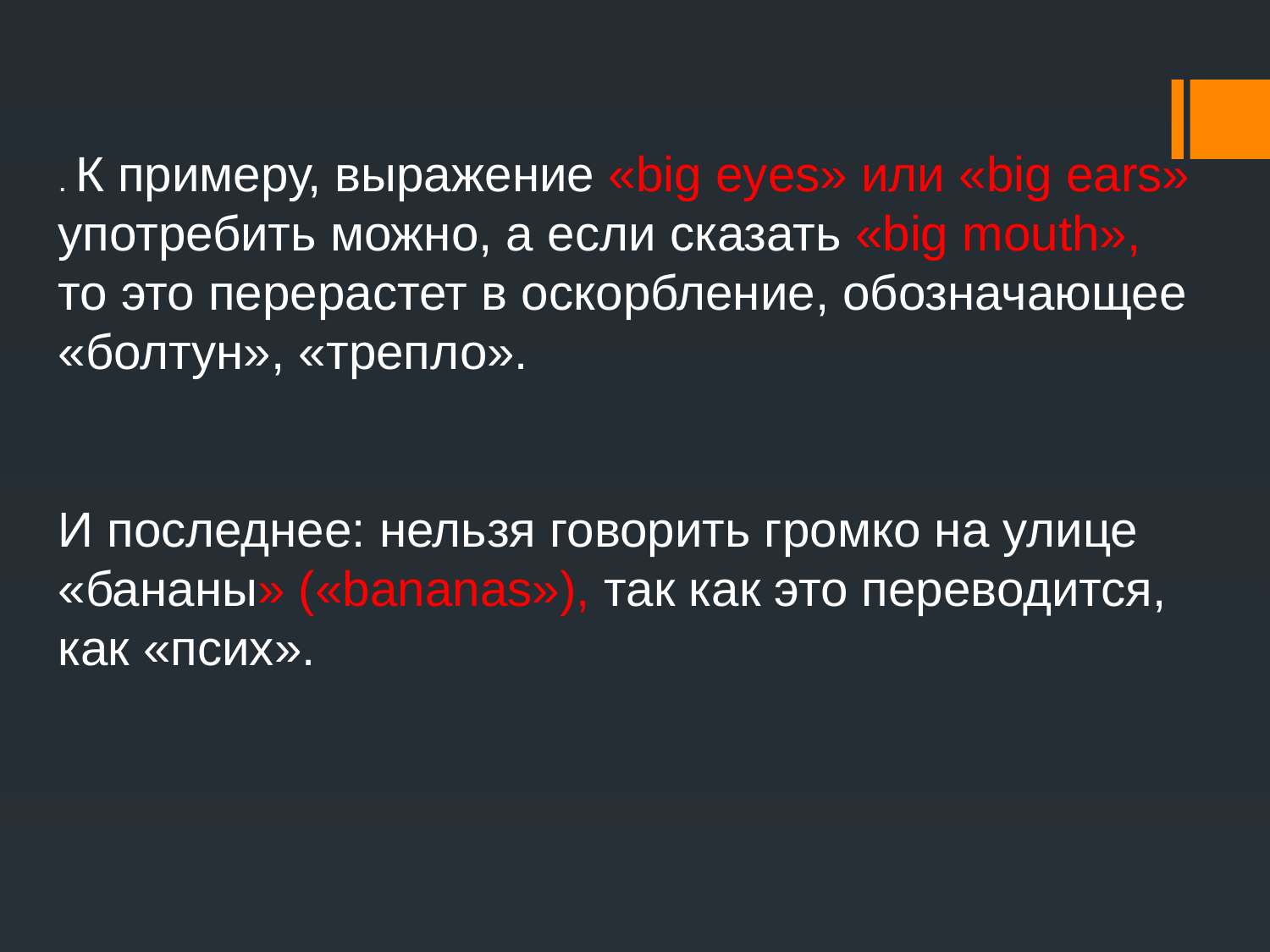

. К примеру, выражение «big eyes» или «big ears» употребить можно, а если сказать «big mouth», то это перерастет в оскорбление, обозначающее «болтун», «трепло».

И последнее: нельзя говорить громко на улице «бананы» («bananas»), так как это переводится, как «псих».